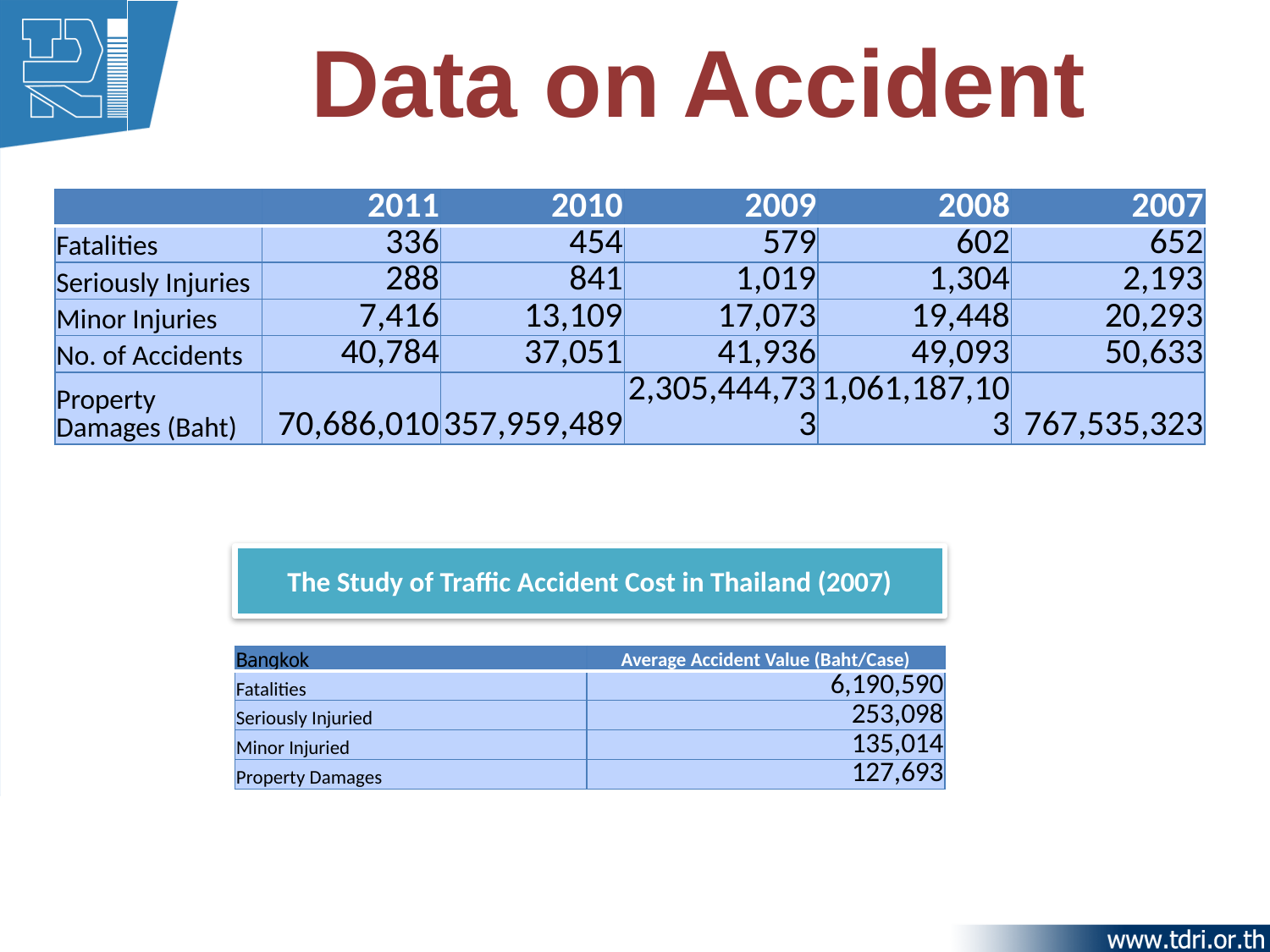

# Data on Accident
|  | 2011 | 2010 | 2009 | 2008 | 2007 |
| --- | --- | --- | --- | --- | --- |
| Fatalities | 336 | 454 | 579 | 602 | 652 |
| Seriously Injuries | 288 | 841 | 1,019 | 1,304 | 2,193 |
| Minor Injuries | 7,416 | 13,109 | 17,073 | 19,448 | 20,293 |
| No. of Accidents | 40,784 | 37,051 | 41,936 | 49,093 | 50,633 |
| Property Damages (Baht) | 70,686,010 | 357,959,489 | 2,305,444,733 | 1,061,187,103 | 767,535,323 |
The Study of Traffic Accident Cost in Thailand (2007)
| Bangkok | Average Accident Value (Baht/Case) |
| --- | --- |
| Fatalities | 6,190,590 |
| Seriously Injuried | 253,098 |
| Minor Injuried | 135,014 |
| Property Damages | 127,693 |